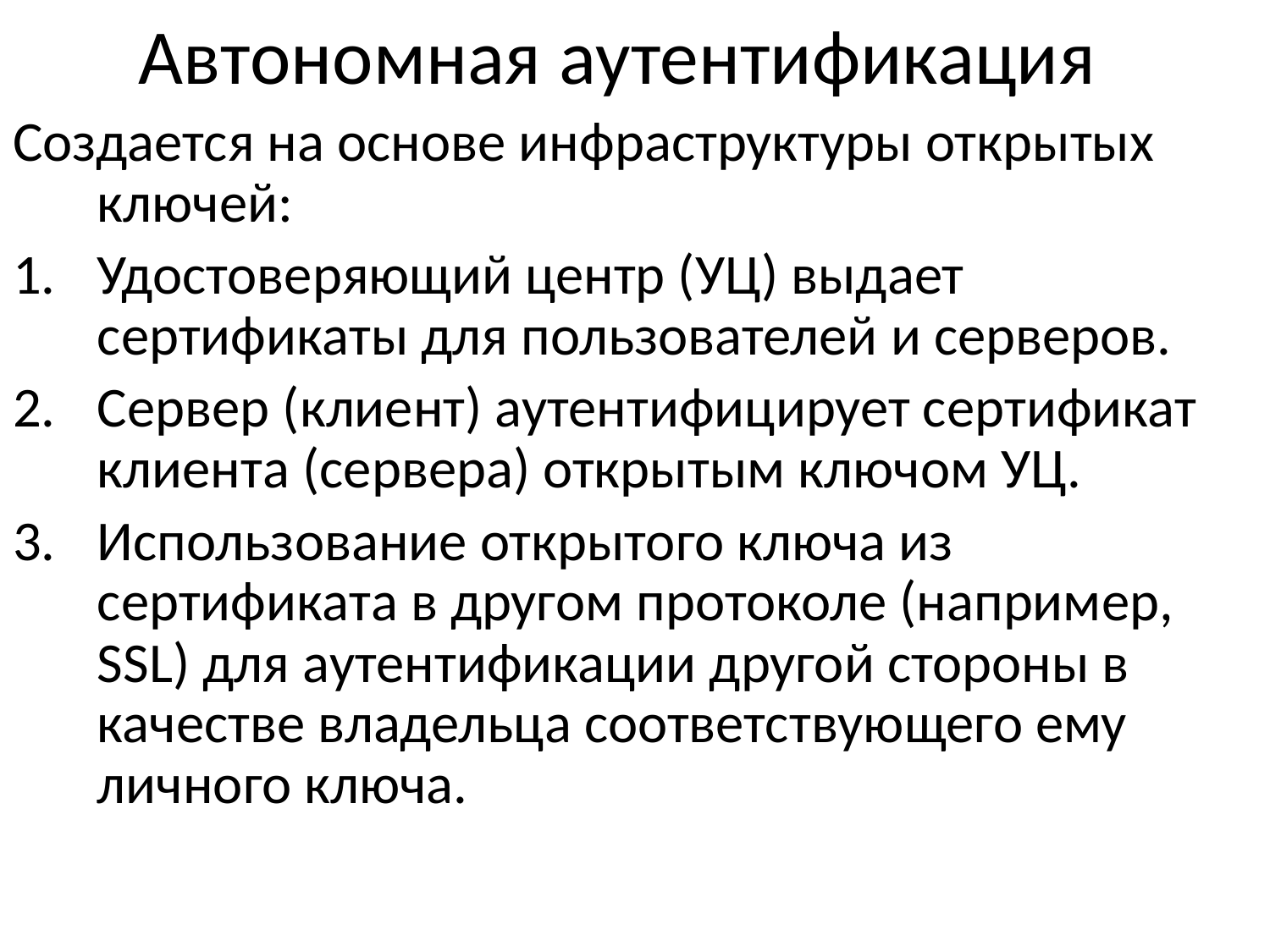

# Автономная аутентификация
Создается на основе инфраструктуры открытых ключей:
Удостоверяющий центр (УЦ) выдает сертификаты для пользователей и серверов.
Сервер (клиент) аутентифицирует сертификат клиента (сервера) открытым ключом УЦ.
Использование открытого ключа из сертификата в другом протоколе (например, SSL) для аутентификации другой стороны в качестве владельца соответствующего ему личного ключа.